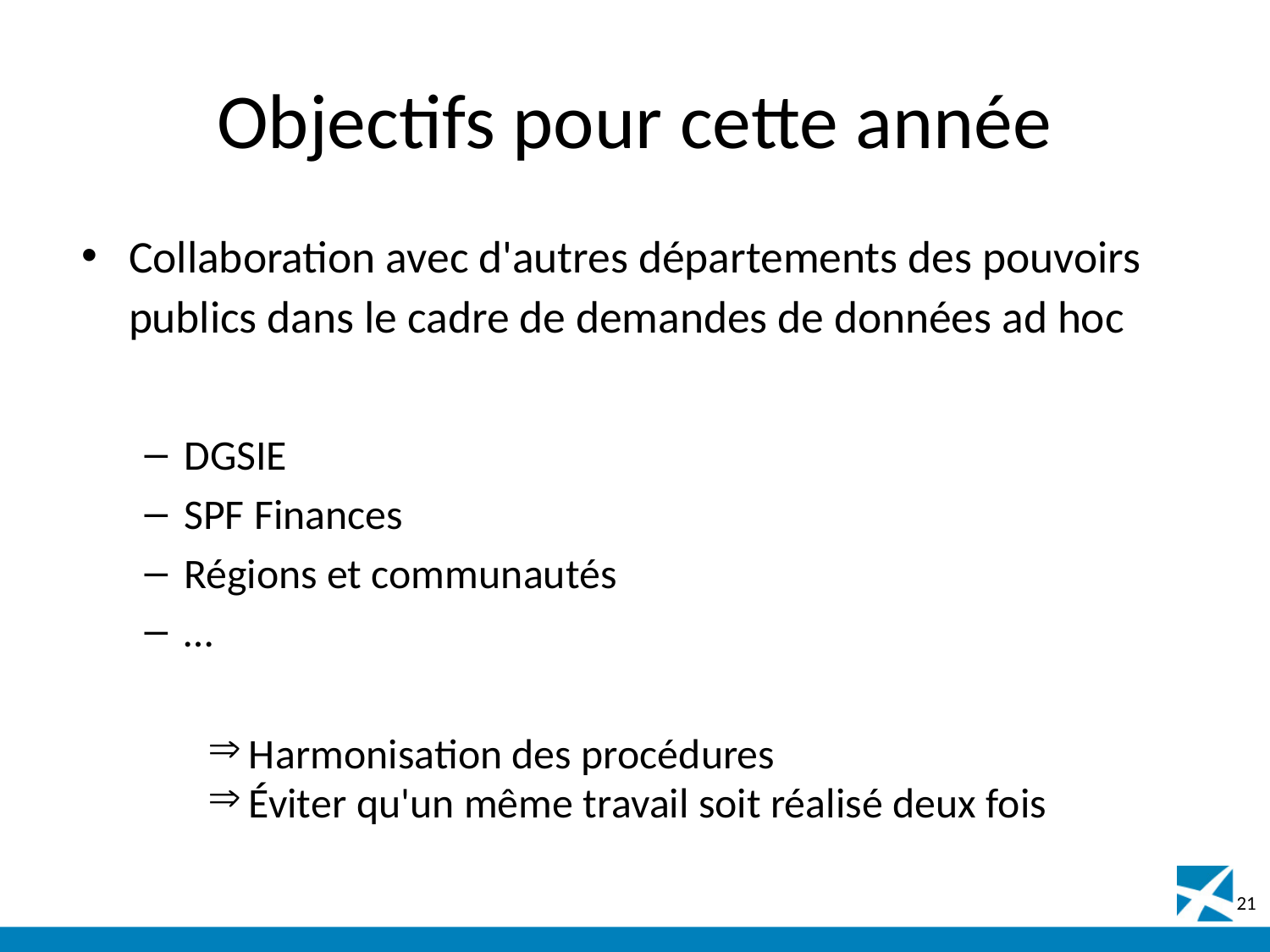

# Objectifs pour cette année
Collaboration avec d'autres départements des pouvoirs publics dans le cadre de demandes de données ad hoc

DGSIE
SPF Finances
Régions et communautés
…

 Harmonisation des procédures
 Éviter qu'un même travail soit réalisé deux fois